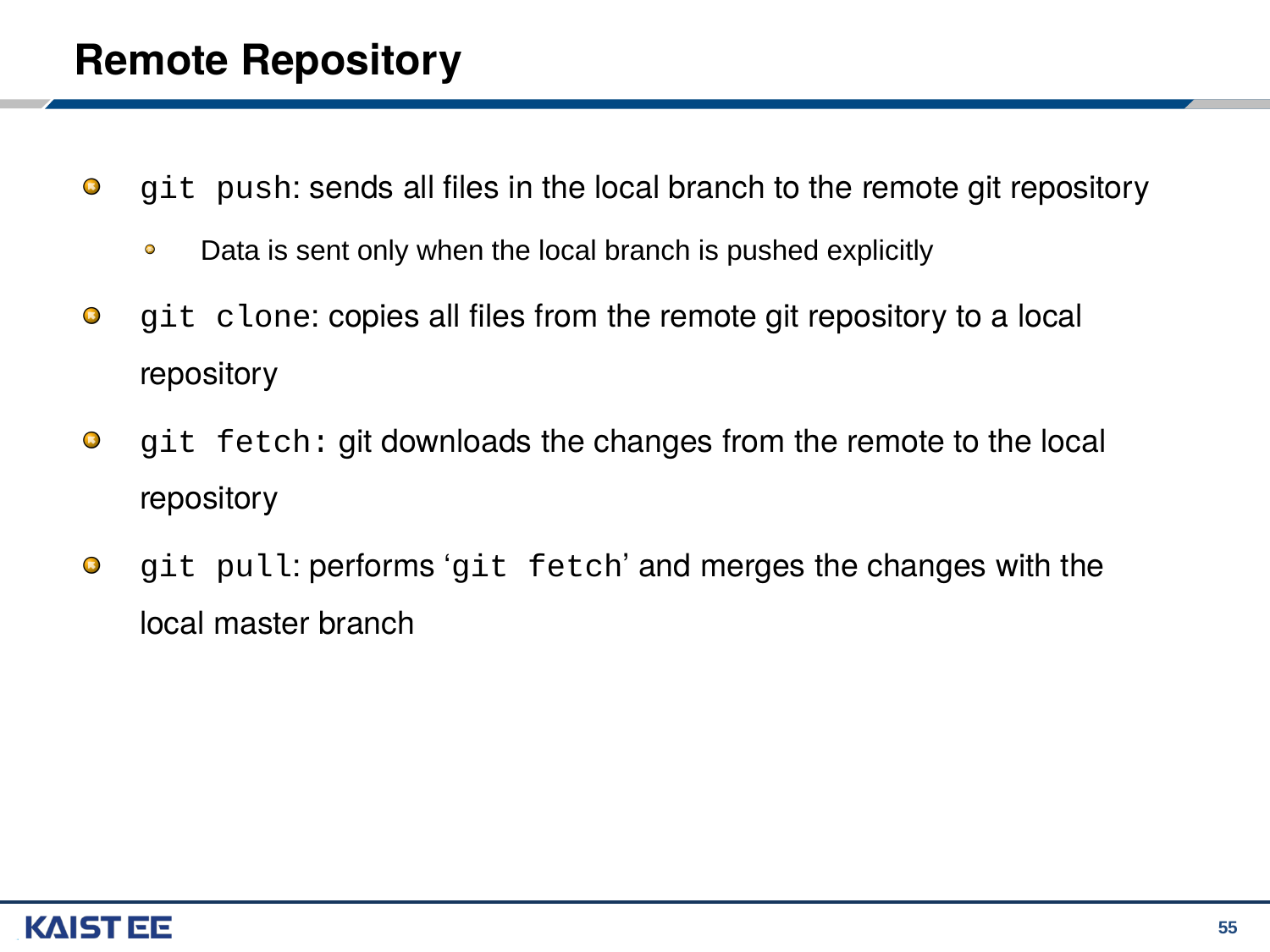

# Remote Repository
git push: sends all files in the local branch to the remote git repository
Data is sent only when the local branch is pushed explicitly
git clone: copies all files from the remote git repository to a local repository
git fetch: git downloads the changes from the remote to the local repository
git pull: performs ‘git fetch’ and merges the changes with the local master branch